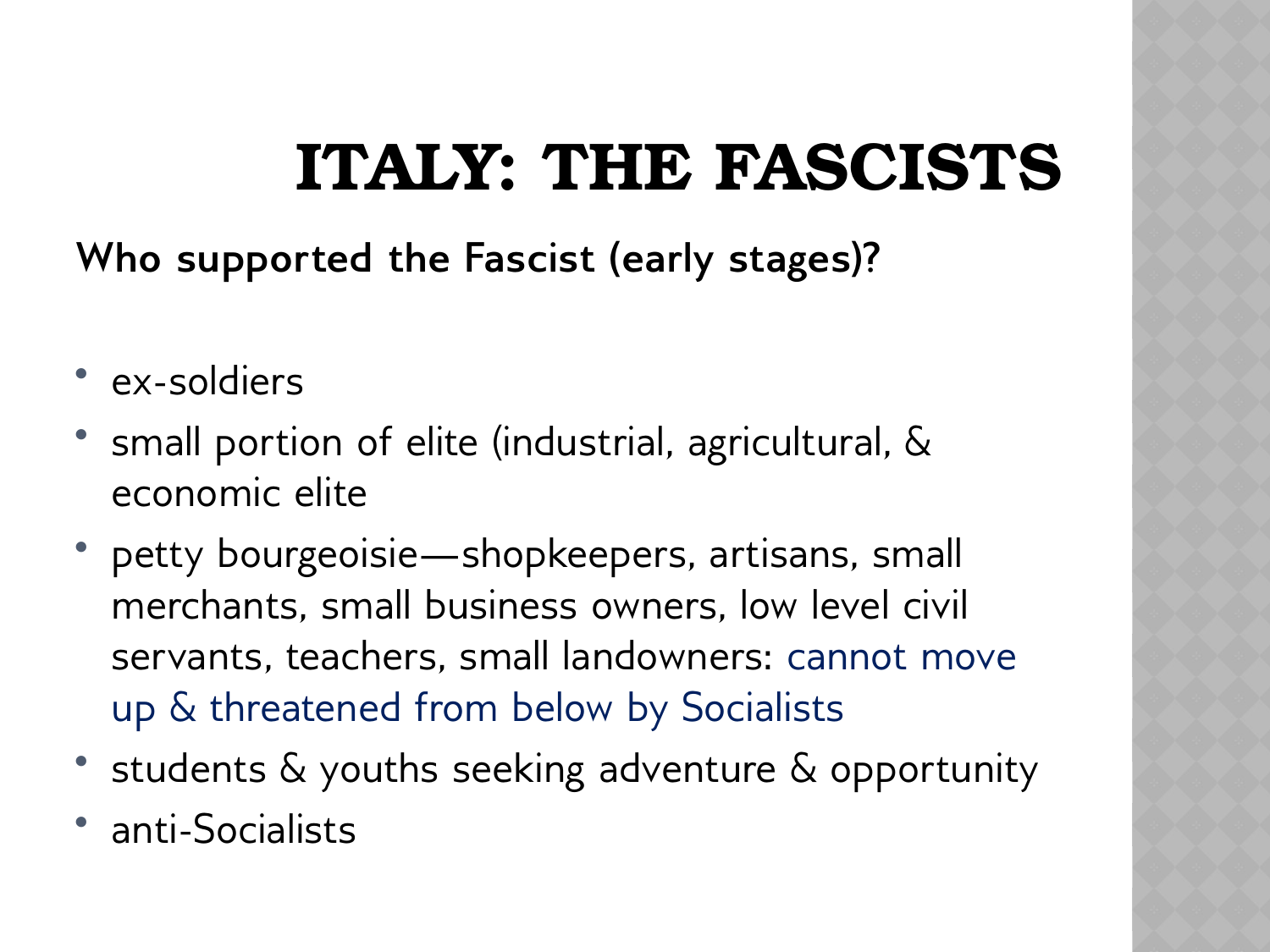

# Italy: the fascists
Who supported the Fascist (early stages)?

ex-soldiers
small portion of elite (industrial, agricultural, & economic elite
petty bourgeoisie—shopkeepers, artisans, small merchants, small business owners, low level civil servants, teachers, small landowners: cannot move up & threatened from below by Socialists
students & youths seeking adventure & opportunity
anti-Socialists